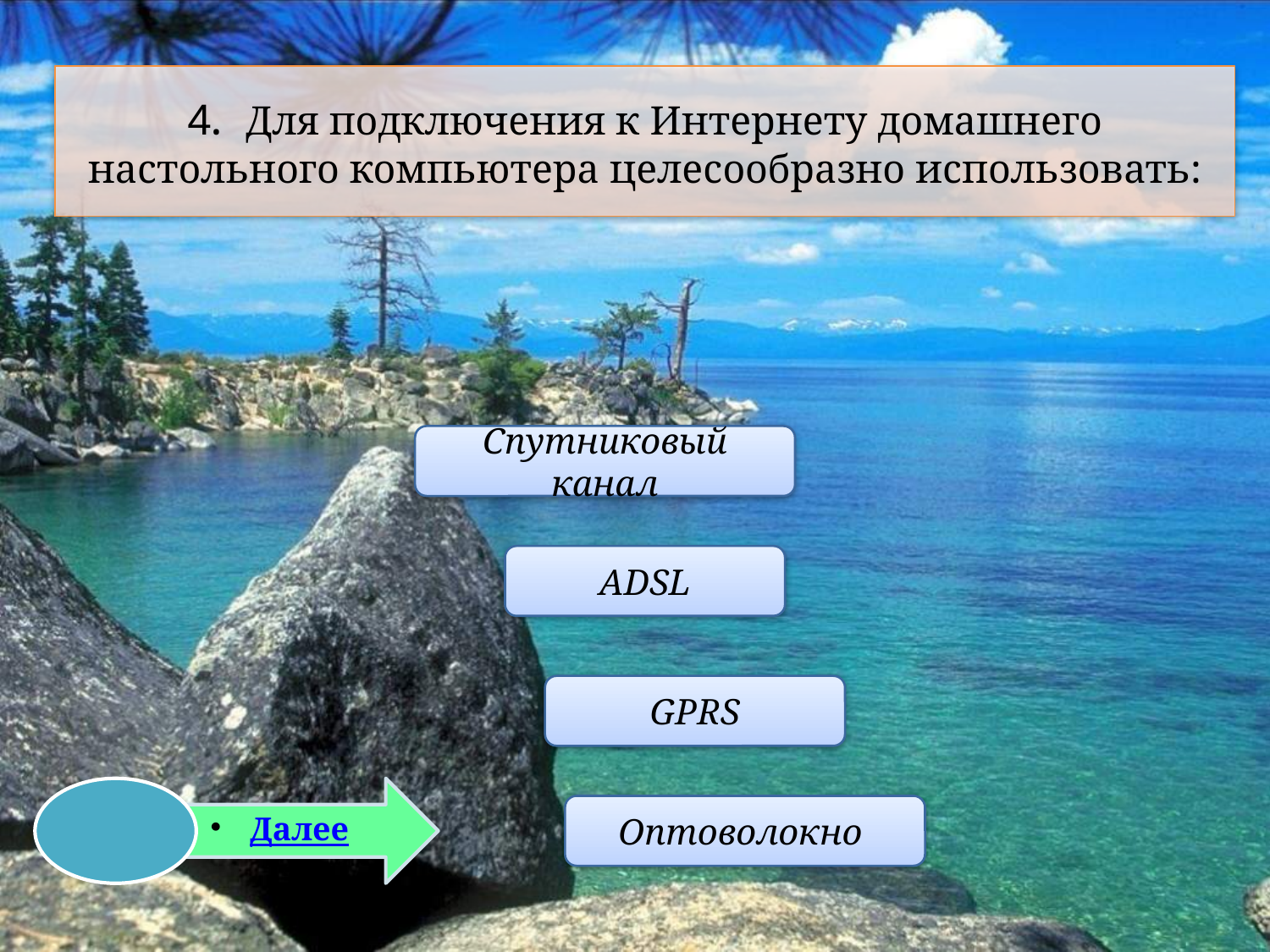

# 4.  Для подключения к Интернету домашнего настольного компьютера целесообразно использовать:
Спутниковый канал
ADSL
GPRS
Далее
Оптоволокно